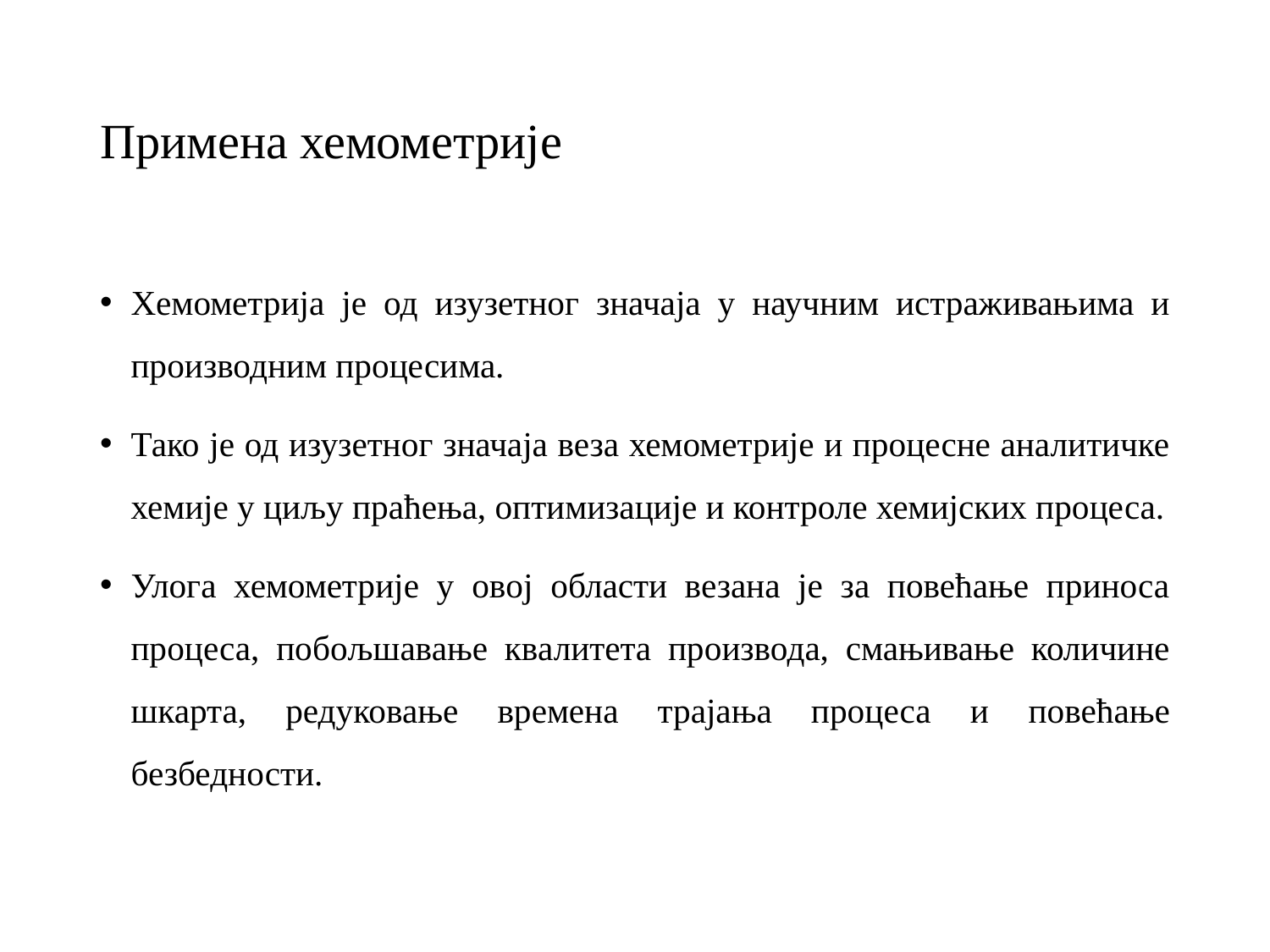

# Примена хемометрије
Хемометрија је од изузетног значаја у научним истраживањима и производним процесима.
Тако је од изузетног значаја веза хемометрије и процесне аналитичке хемије у циљу праћења, оптимизације и контроле хемијских процеса.
Улога хемометрије у овој области везана је за повећање приноса процеса, побољшавање квалитета производа, смањивање количине шкарта, редуковање времена трајања процеса и повећање безбедности.